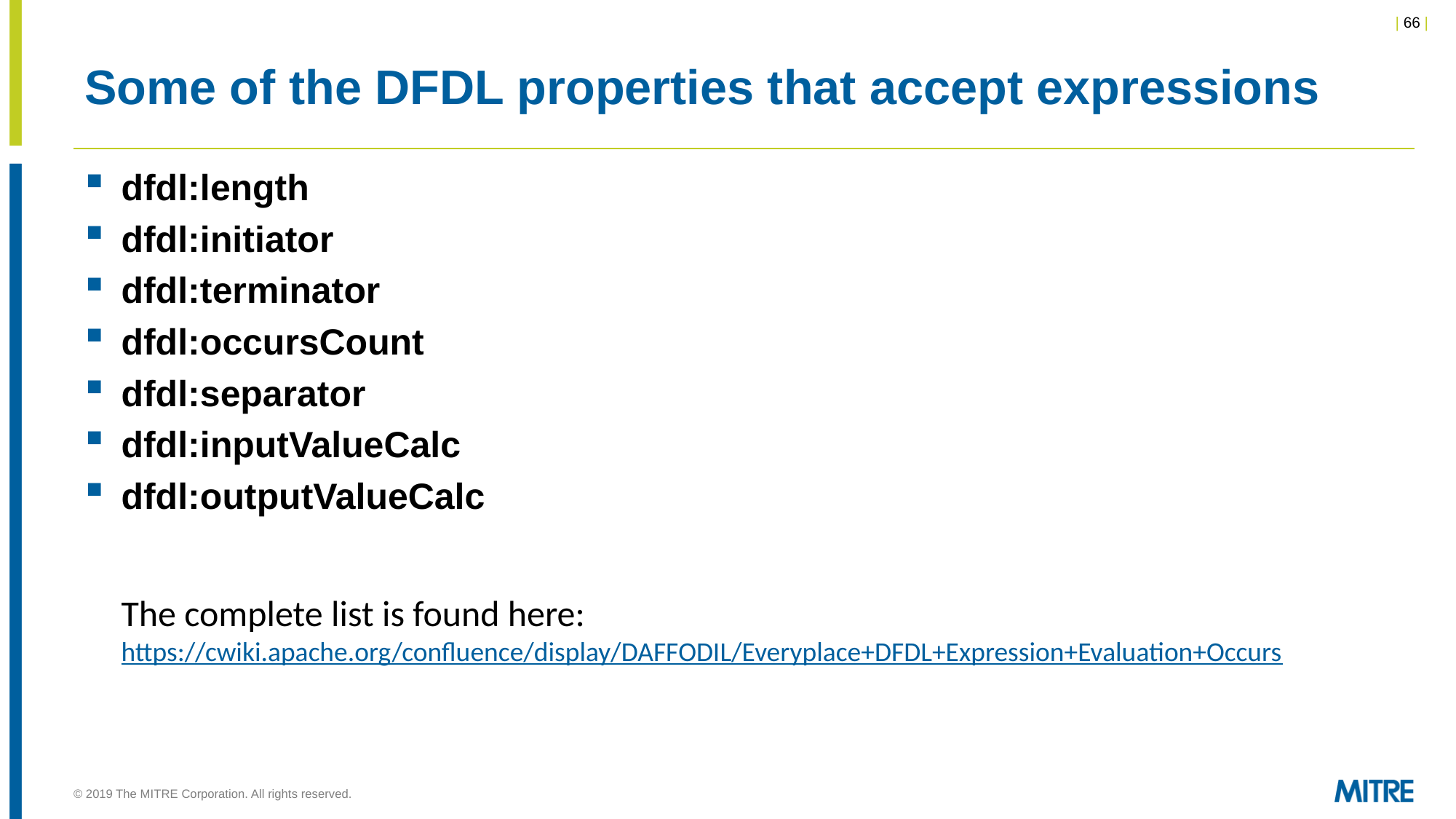

# Some of the DFDL properties that accept expressions
dfdl:length
dfdl:initiator
dfdl:terminator
dfdl:occursCount
dfdl:separator
dfdl:inputValueCalc
dfdl:outputValueCalc
The complete list is found here:
https://cwiki.apache.org/confluence/display/DAFFODIL/Everyplace+DFDL+Expression+Evaluation+Occurs
© 2019 The MITRE Corporation. All rights reserved.